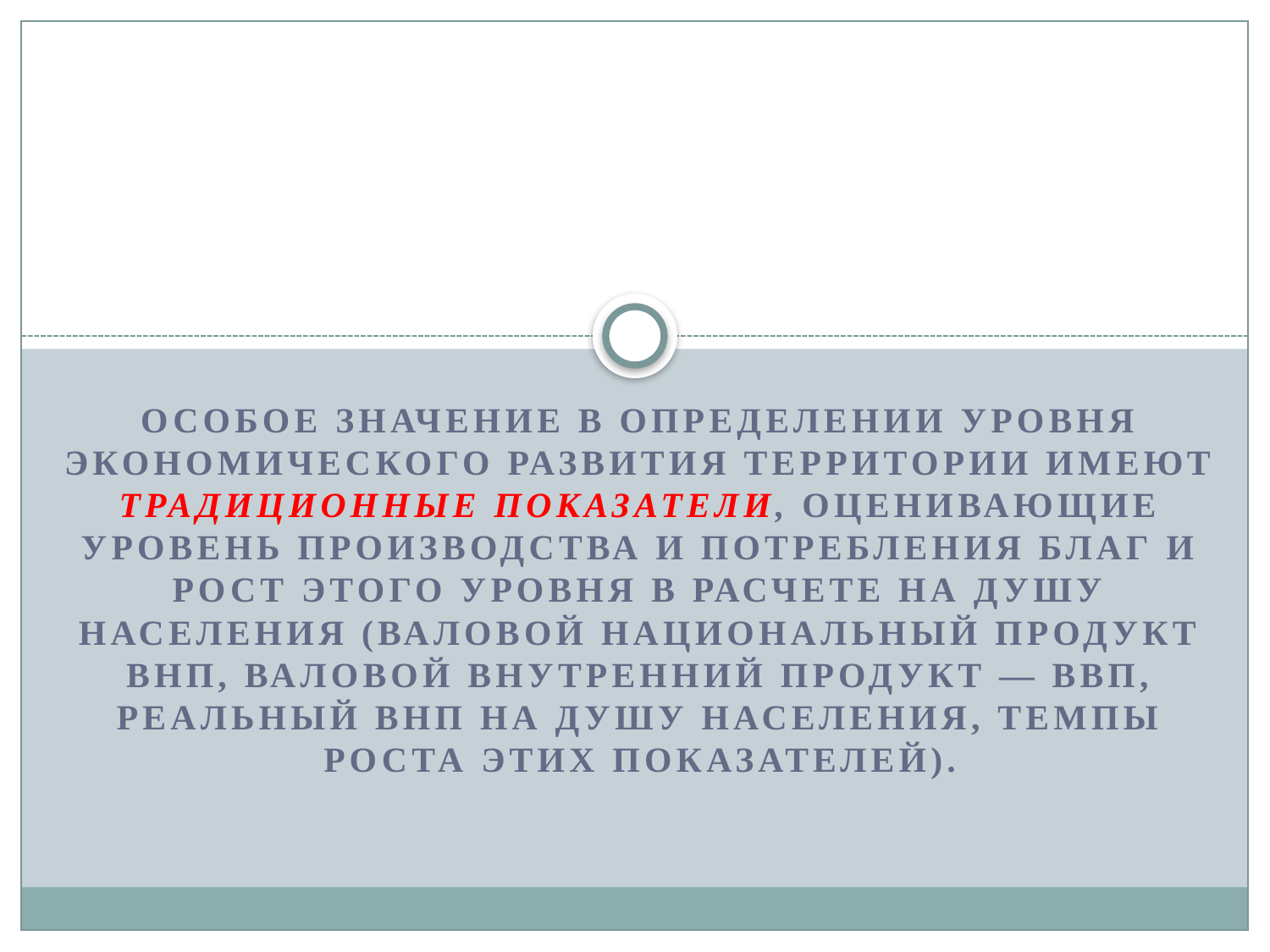

Особое значение в определении уровня экономического развития территории имеют традиционные показатели, оценивающие уровень производства и потребления благ и рост этого уровня в расчете на душу населения (валовой национальный продукт ВНП, валовой внутренний продукт — ВВП, реальный ВНП на душу населения, темпы роста этих показателей).